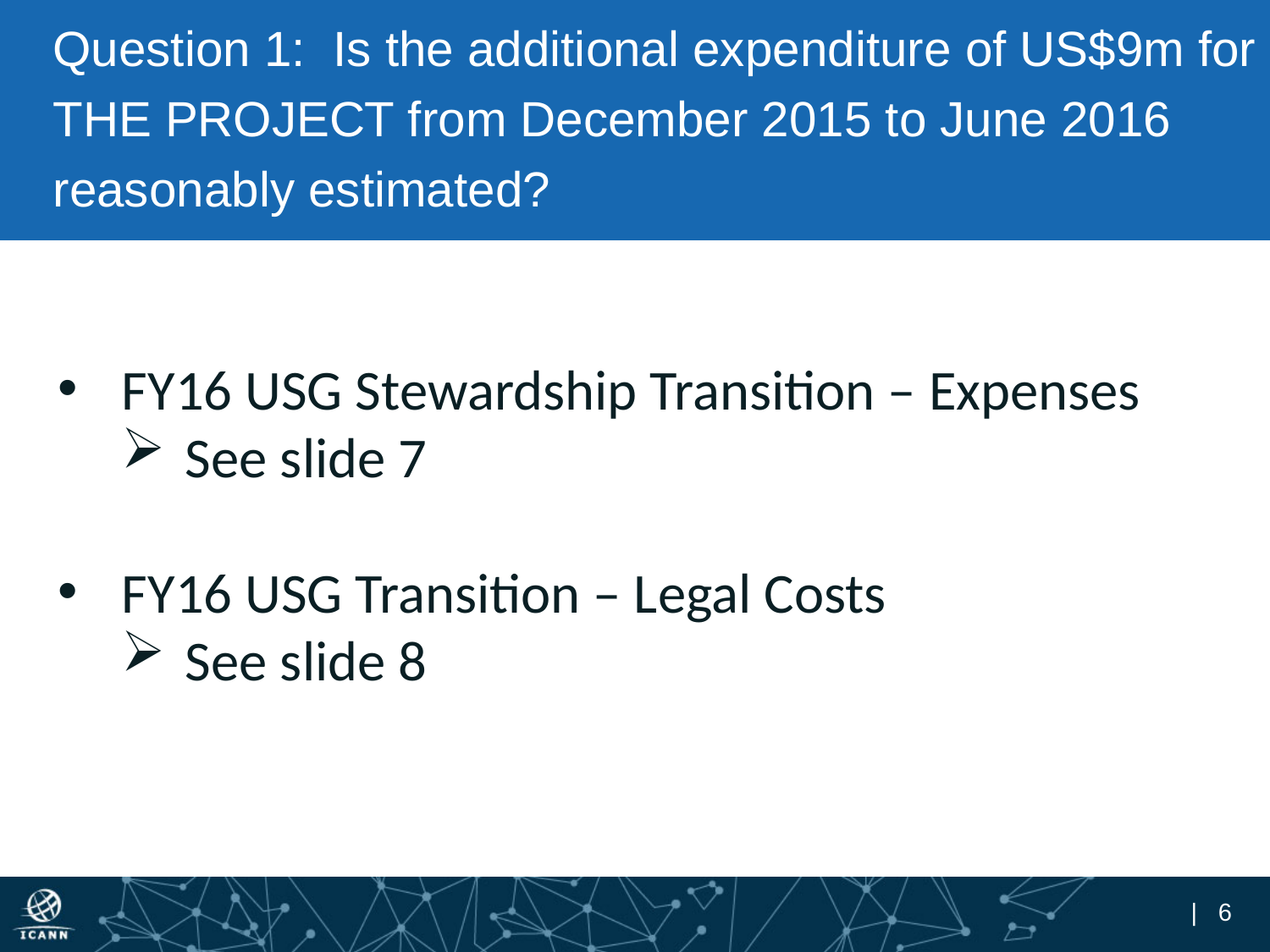

# Question 1:  Is the additional expenditure of US$9m for THE PROJECT from December 2015 to June 2016 reasonably estimated?
FY16 USG Stewardship Transition – Expenses
See slide 7

FY16 USG Transition – Legal Costs
See slide 8